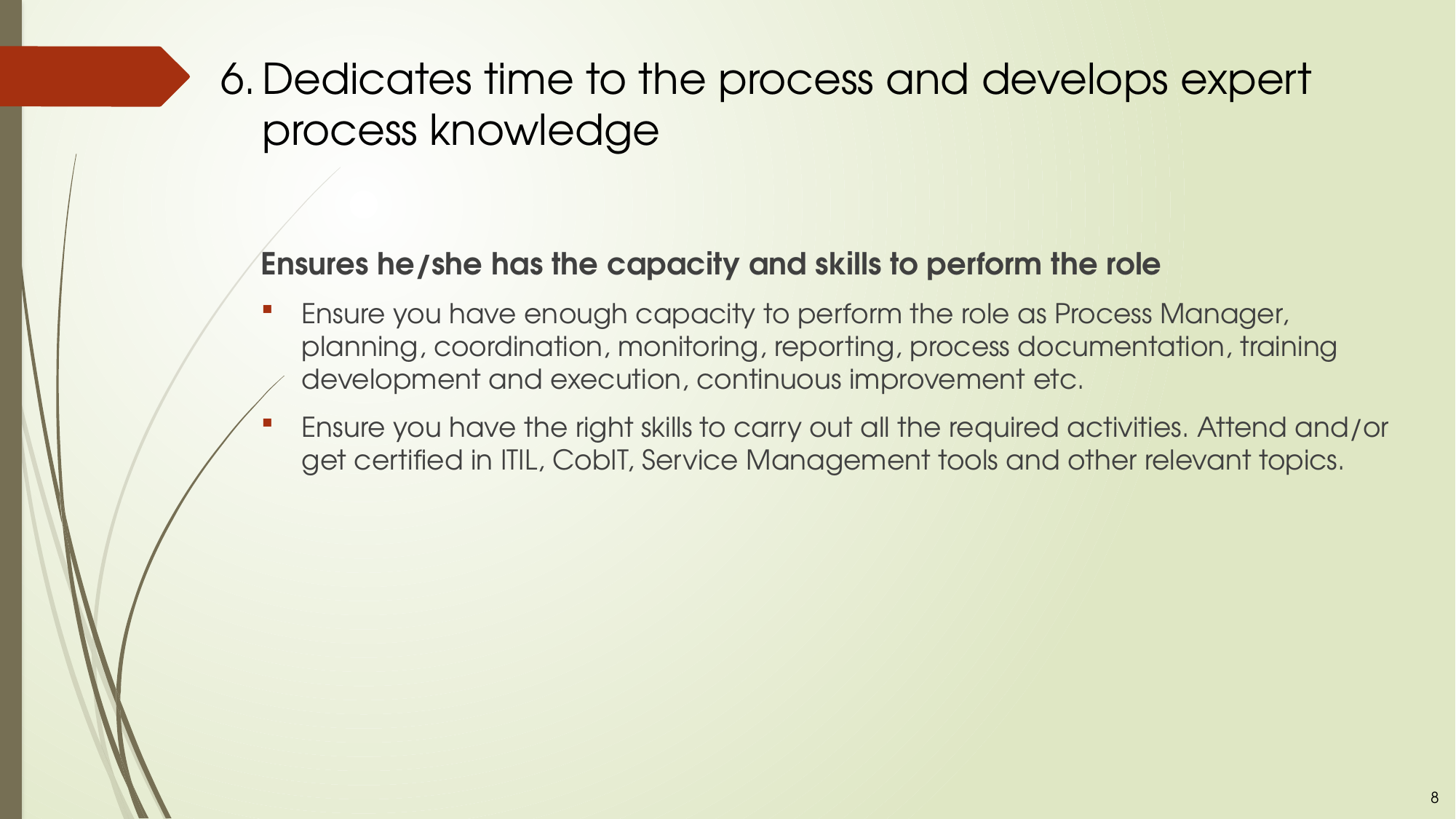

# Dedicates time to the process and develops expert process knowledge
Ensures he/she has the capacity and skills to perform the role
Ensure you have enough capacity to perform the role as Process Manager,  planning, coordination, monitoring, reporting, process documentation, training development and execution, continuous improvement etc.
Ensure you have the right skills to carry out all the required activities. Attend and/or get certified in ITIL, CobIT, Service Management tools and other relevant topics.
8